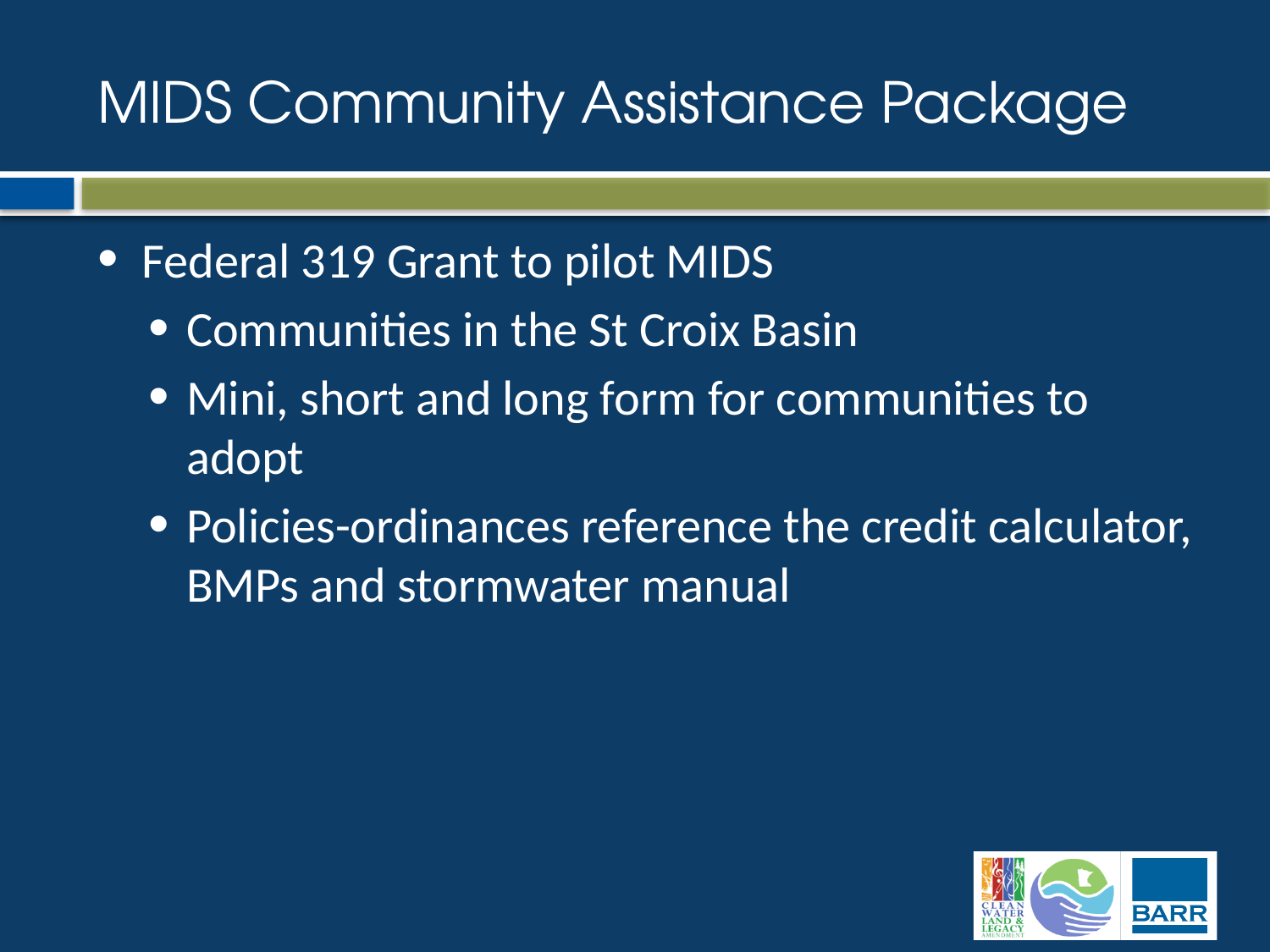

# MIDS Community Assistance Package
Federal 319 Grant to pilot MIDS
Communities in the St Croix Basin
Mini, short and long form for communities to adopt
Policies-ordinances reference the credit calculator, BMPs and stormwater manual